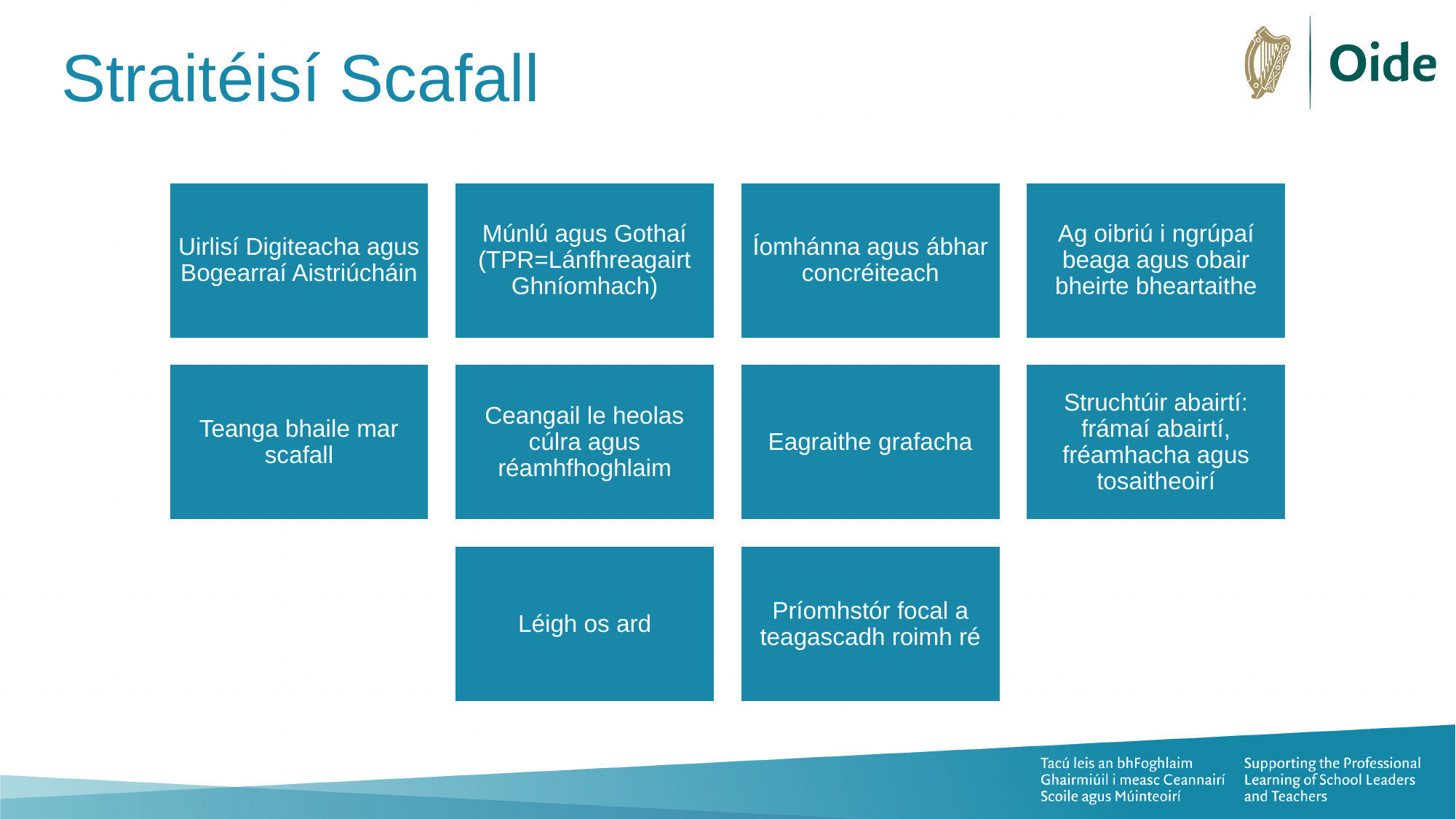

# Straitéisí Scafall
Uirlisí Digiteacha agus Bogearraí Aistriúcháin
Múnlú agus Gothaí (TPR=Lánfhreagairt Ghníomhach)
Íomhánna agus ábhar concréiteach
Ag oibriú i ngrúpaí beaga agus obair bheirte bheartaithe
Teanga bhaile mar scafall
Ceangail le heolas cúlra agus réamhfhoghlaim
Eagraithe grafacha
Struchtúir abairtí: frámaí abairtí, fréamhacha agus tosaitheoirí
Léigh os ard
Príomhstór focal a teagascadh roimh ré